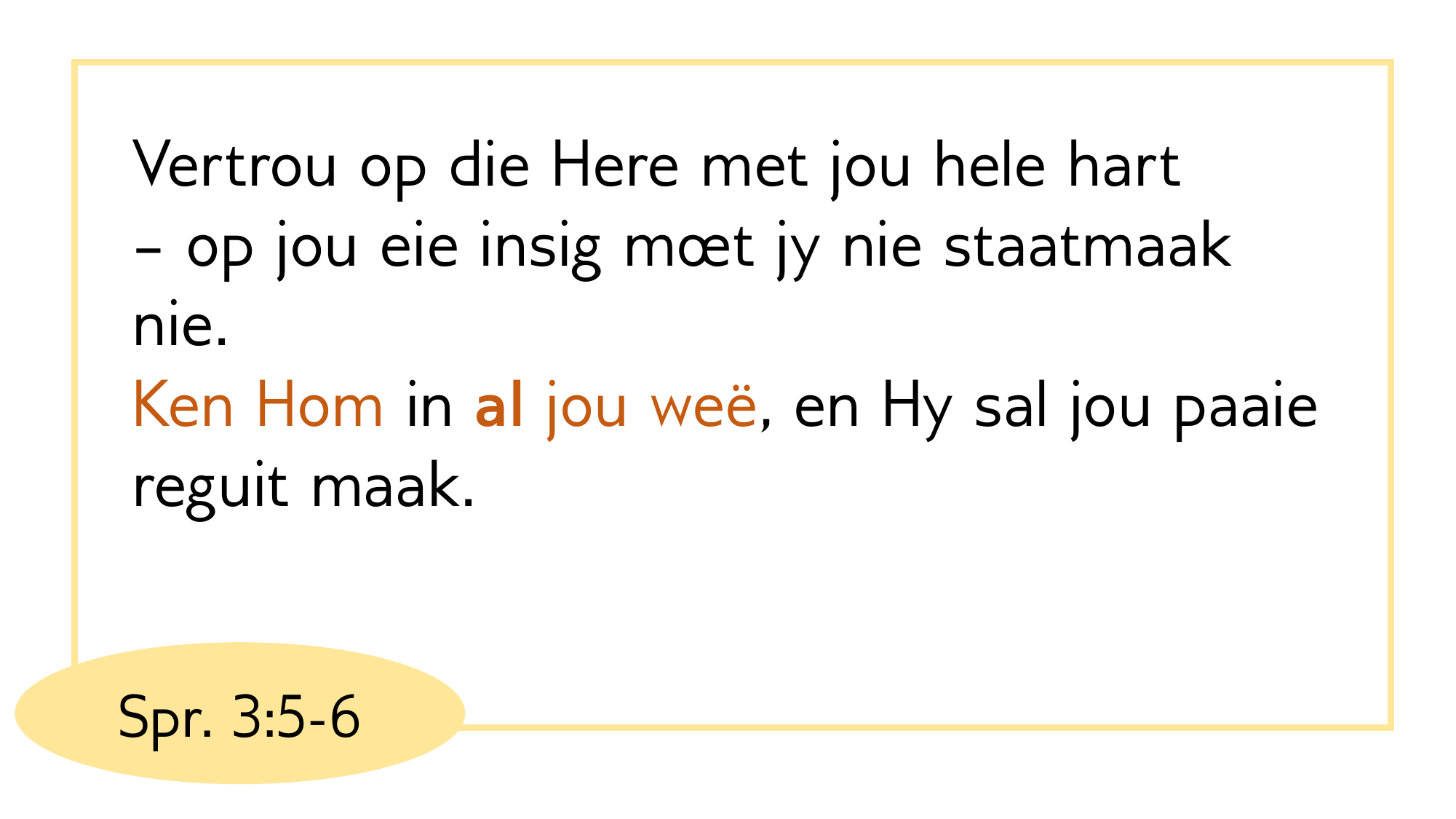

Vertrou op die Here met jou hele hart
– op jou eie insig moet jy nie staatmaak nie.
Ken Hom in al jou weë, en Hy sal jou paaie reguit maak.
Spr. 3:5-6